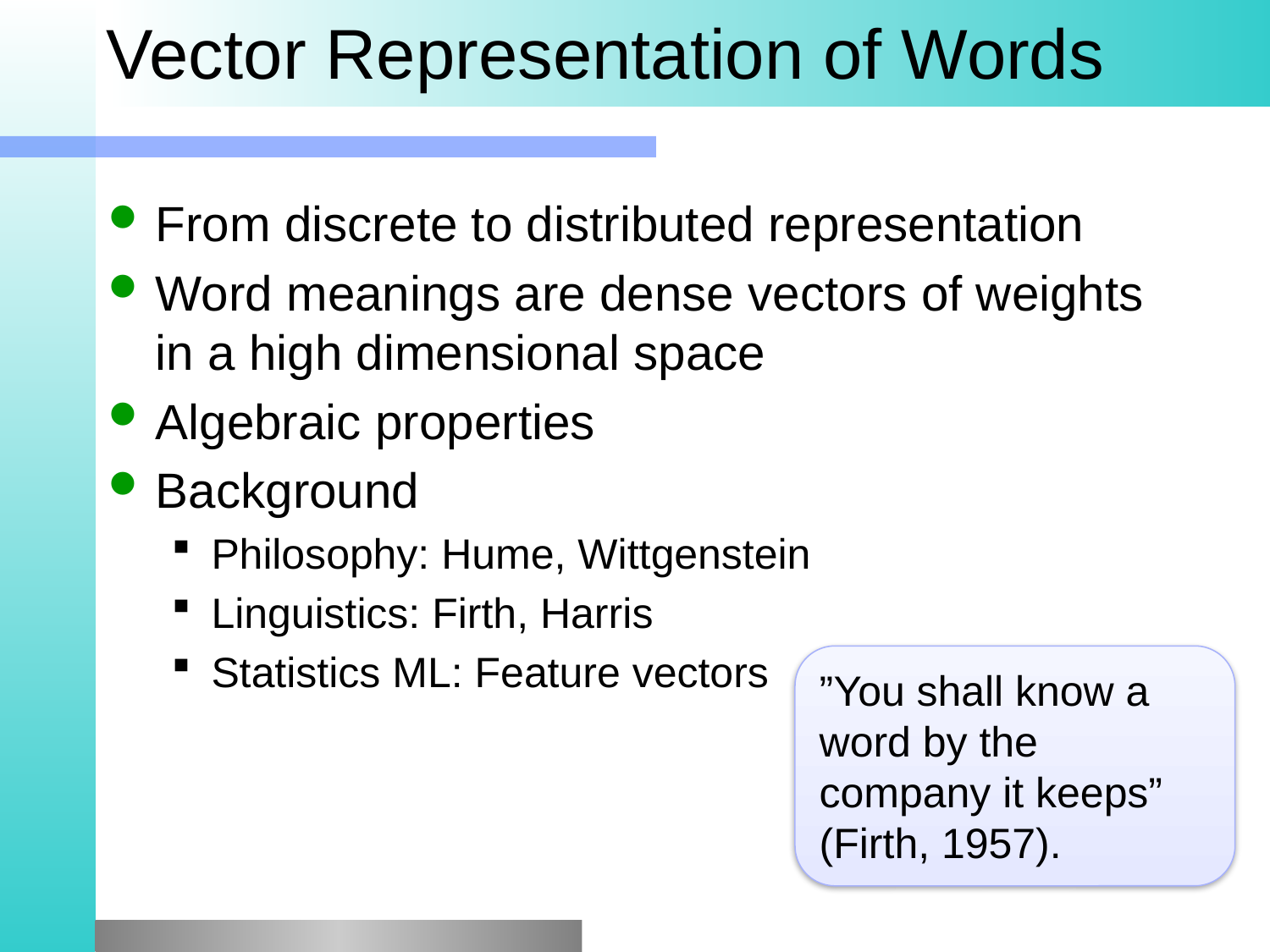

# Vector Representation of Words
From discrete to distributed representation
Word meanings are dense vectors of weights in a high dimensional space
Algebraic properties
Background
Philosophy: Hume, Wittgenstein
Linguistics: Firth, Harris
Statistics ML: Feature vectors
”You shall know a word by the company it keeps”
(Firth, 1957).